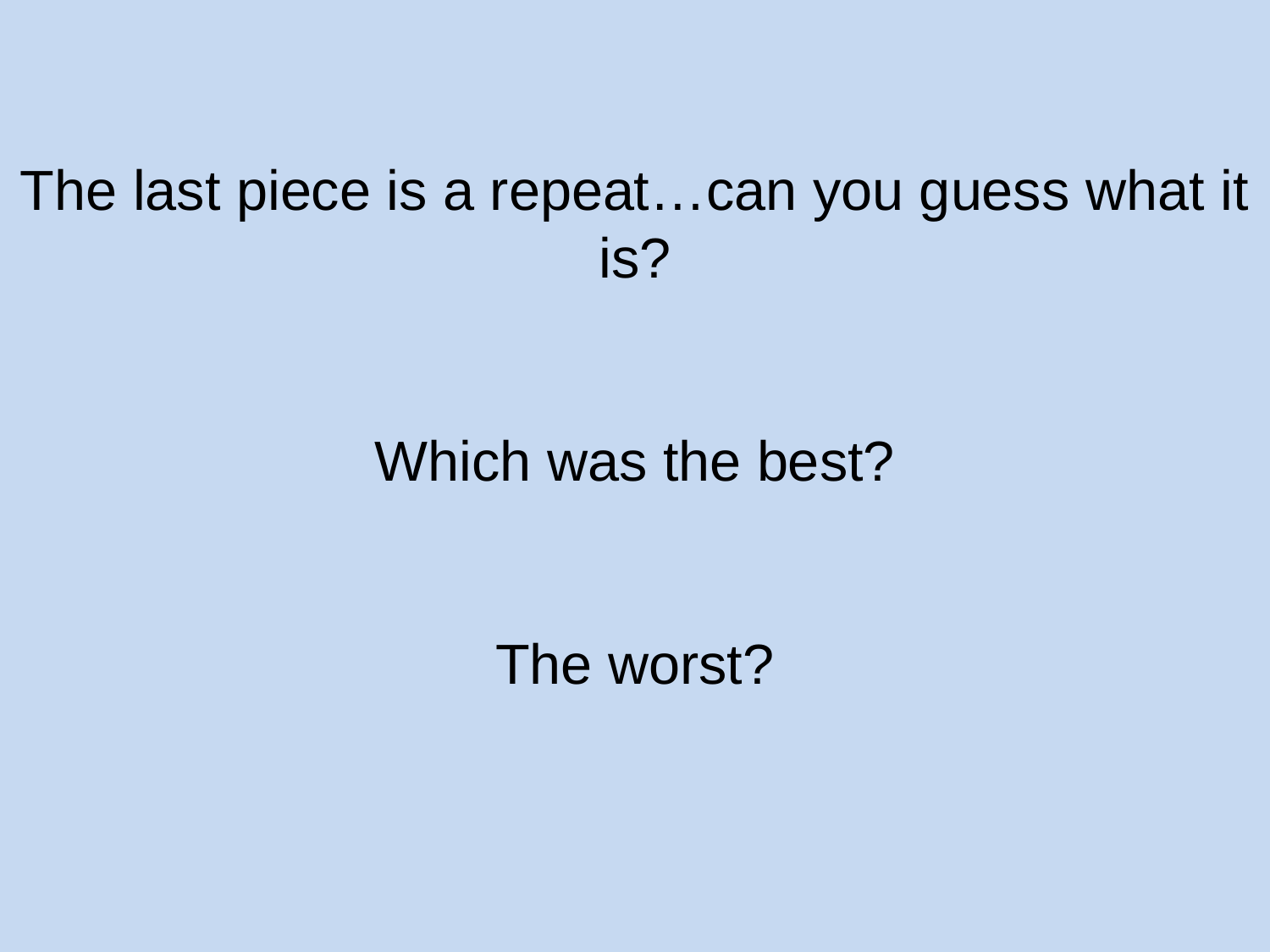

The last piece is a repeat…can you guess what it is?

Which was the best?

The worst?